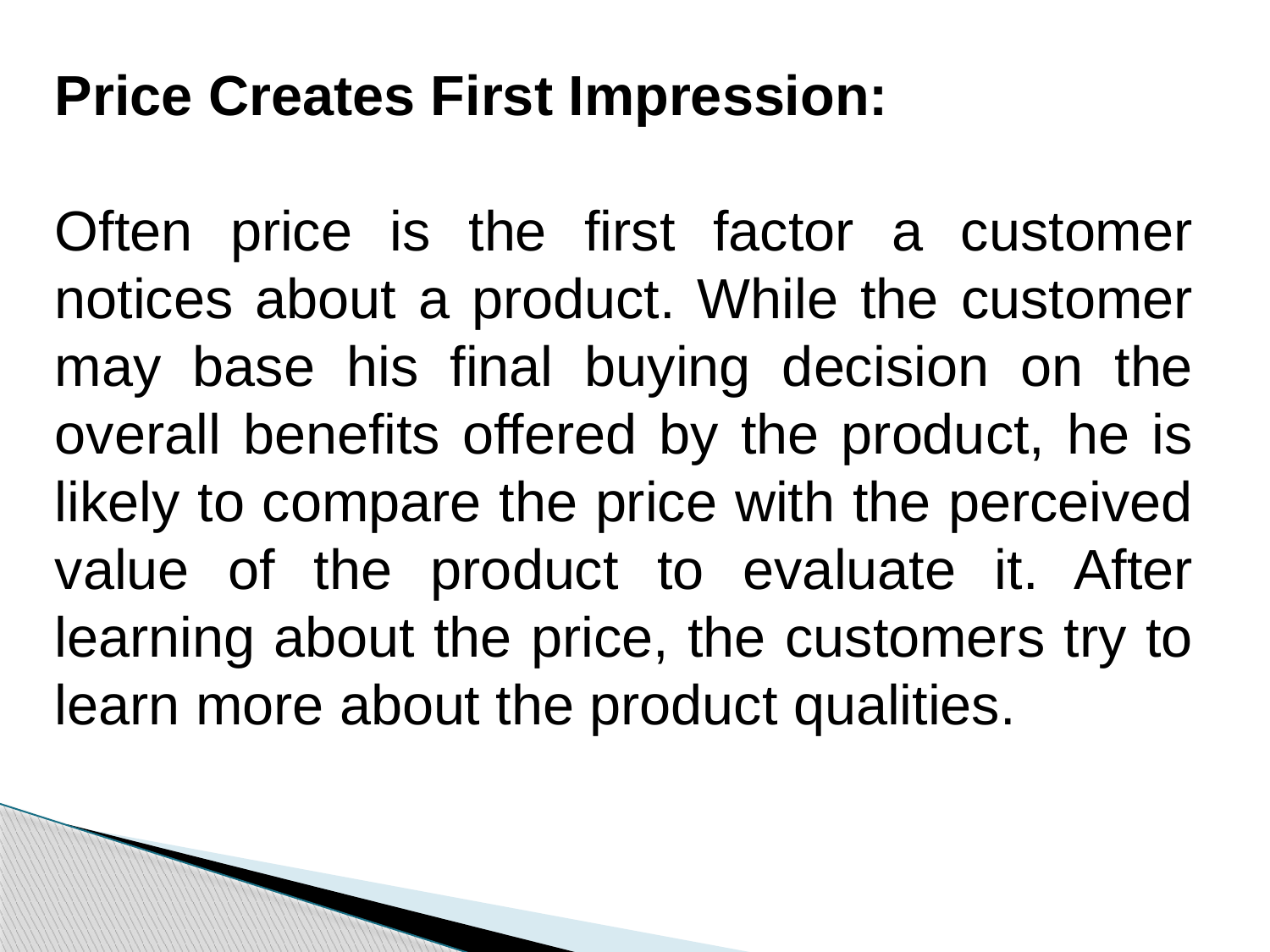

Price Creates First Impression:

Often price is the first factor a customer notices about a product. While the customer may base his final buying decision on the overall benefits offered by the product, he is likely to compare the price with the perceived value of the product to evaluate it. After learning about the price, the customers try to learn more about the product qualities.